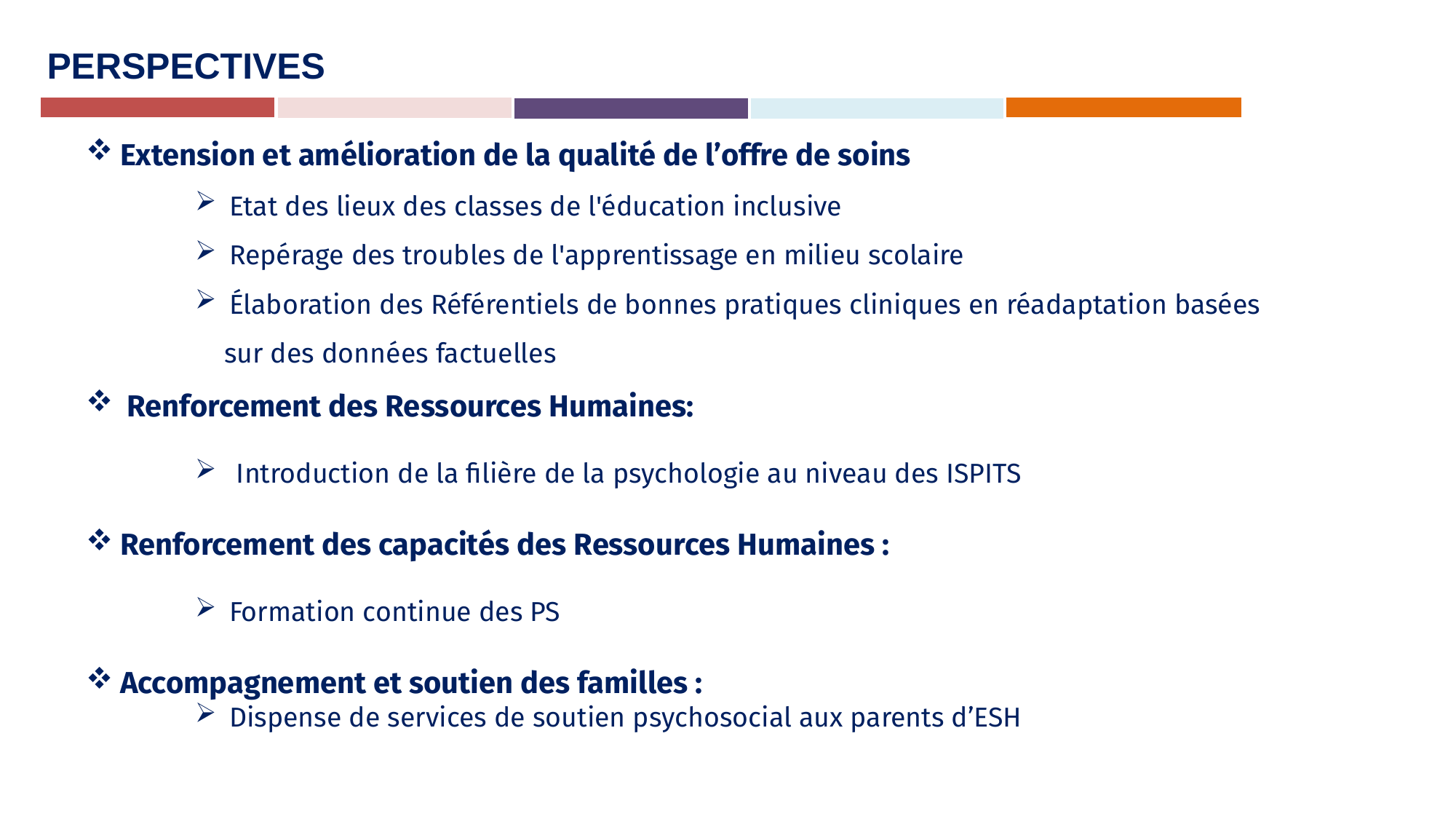

PERSPECTIVES

Extension et amélioration de la qualité de l’offre de soins
Etat des lieux des classes de l'éducation inclusive
Repérage des troubles de l'apprentissage en milieu scolaire
Élaboration des Référentiels de bonnes pratiques cliniques en réadaptation basées
    sur des données factuelles
Renforcement des Ressources Humaines:
 Introduction de la filière de la psychologie au niveau des ISPITS
Renforcement des capacités des Ressources Humaines :
Formation continue des PS
Accompagnement et soutien des familles :
Dispense de services de soutien psychosocial aux parents d’ESH

#